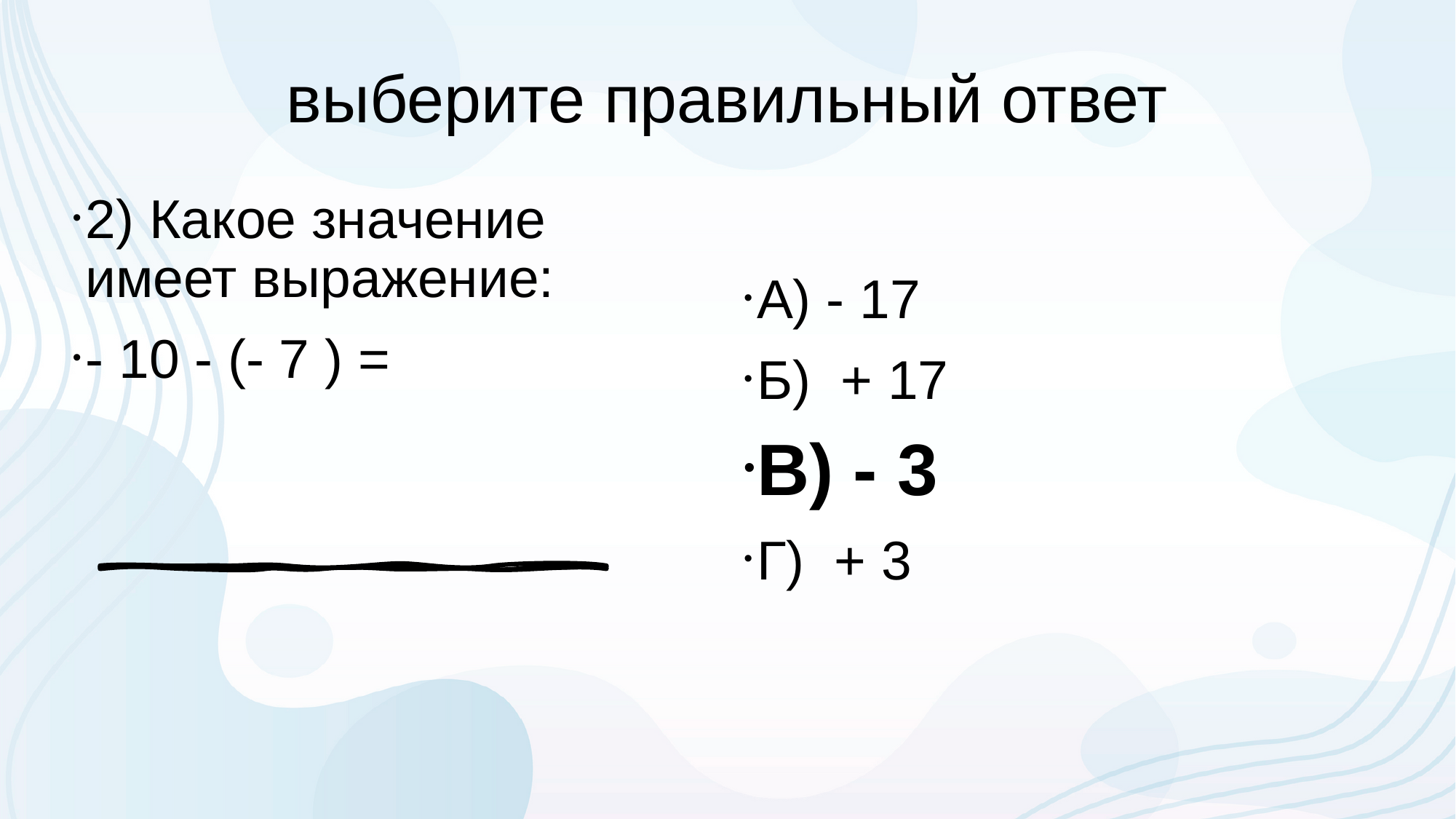

# выберите правильный ответ
2) Какое значение имеет выражение:
- 10 - (- 7 ) =

А) - 17
Б)  + 17
В) - 3
Г)  + 3